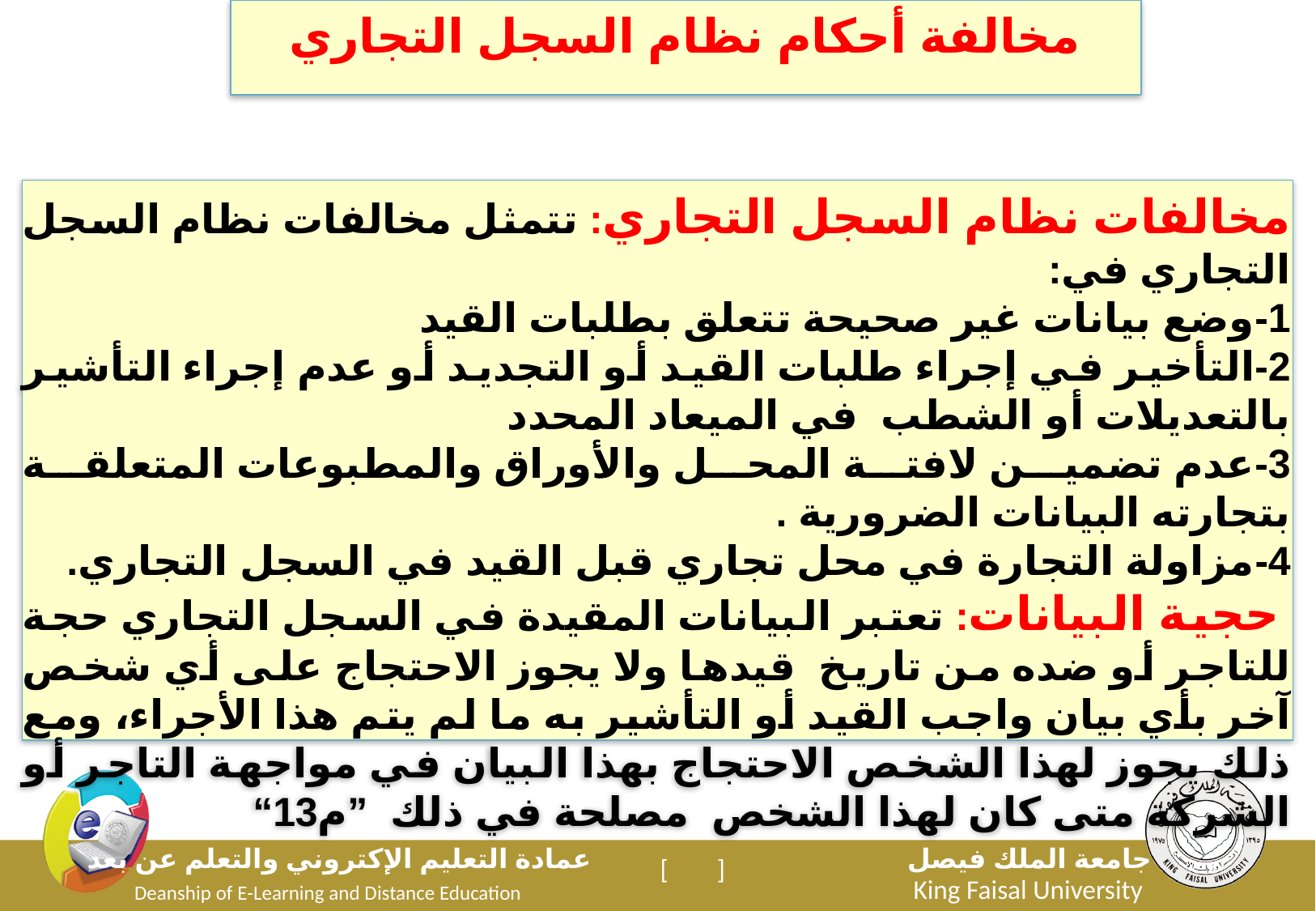

مخالفة أحكام نظام السجل التجاري

مخالفات نظام السجل التجاري: تتمثل مخالفات نظام السجل التجاري في:
1-وضع بيانات غير صحيحة تتعلق بطلبات القيد
2-التأخير في إجراء طلبات القيد أو التجديد أو عدم إجراء التأشير بالتعديلات أو الشطب  في الميعاد المحدد
3-عدم تضمين لافتة المحل والأوراق والمطبوعات المتعلقة بتجارته البيانات الضرورية .
4-مزاولة التجارة في محل تجاري قبل القيد في السجل التجاري.
 حجية البيانات: تعتبر البيانات المقيدة في السجل التجاري حجة للتاجر أو ضده من تاريخ  قيدها ولا يجوز الاحتجاج على أي شخص آخر بأي بيان واجب القيد أو التأشير به ما لم يتم هذا الأجراء، ومع ذلك يجوز لهذا الشخص الاحتجاج بهذا البيان في مواجهة التاجر أو الشركة متى كان لهذا الشخص  مصلحة في ذلك  ”م13“